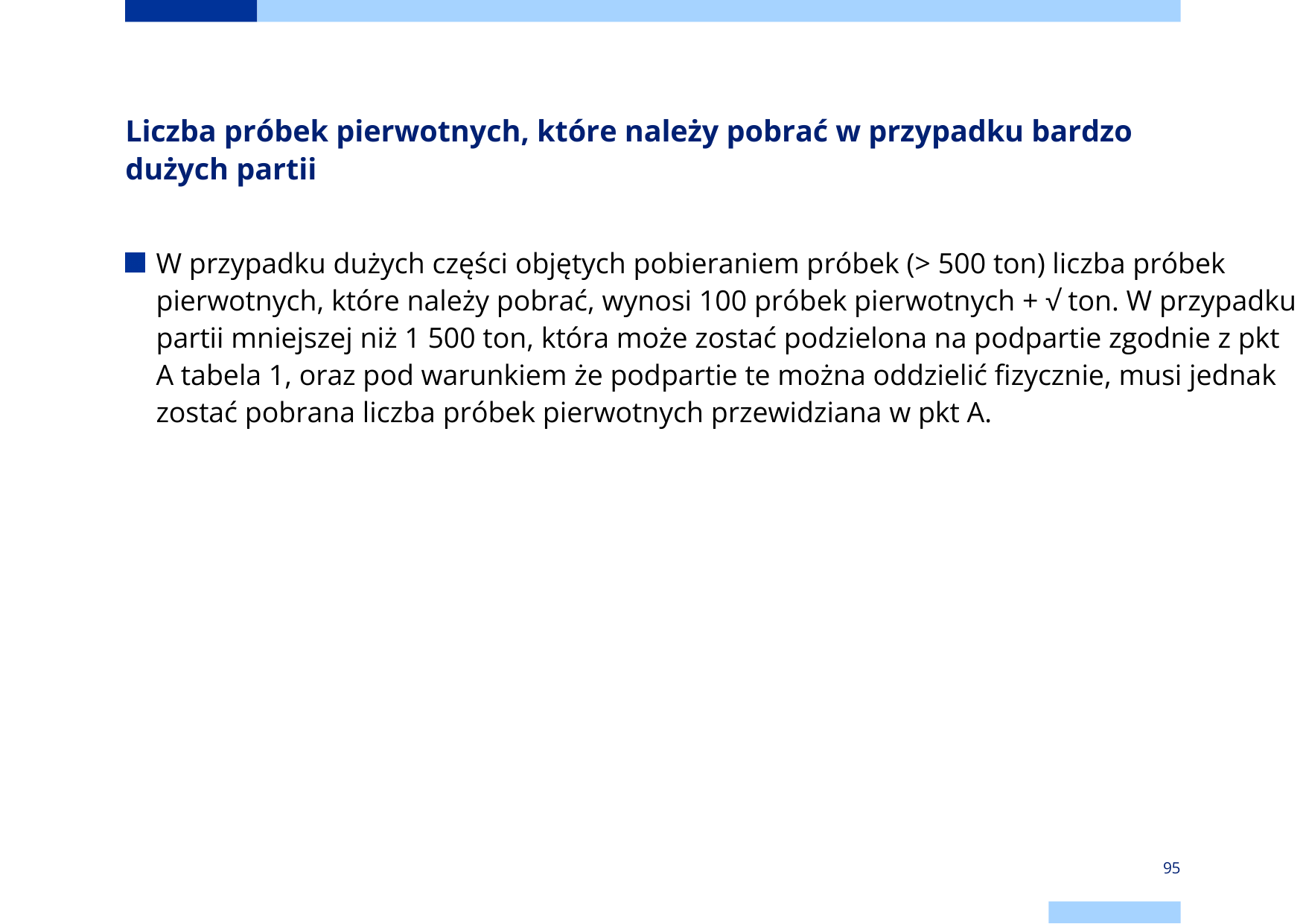

# Liczba próbek pierwotnych, które należy pobrać w przypadku bardzo dużych partii
W przypadku dużych części objętych pobieraniem próbek (> 500 ton) liczba próbek pierwotnych, które należy pobrać, wynosi 100 próbek pierwotnych + √ ton. W przypadku partii mniejszej niż 1 500 ton, która może zostać podzielona na podpartie zgodnie z pkt A tabela 1, oraz pod warunkiem że podpartie te można oddzielić fizycznie, musi jednak zostać pobrana liczba próbek pierwotnych przewidziana w pkt A.

95